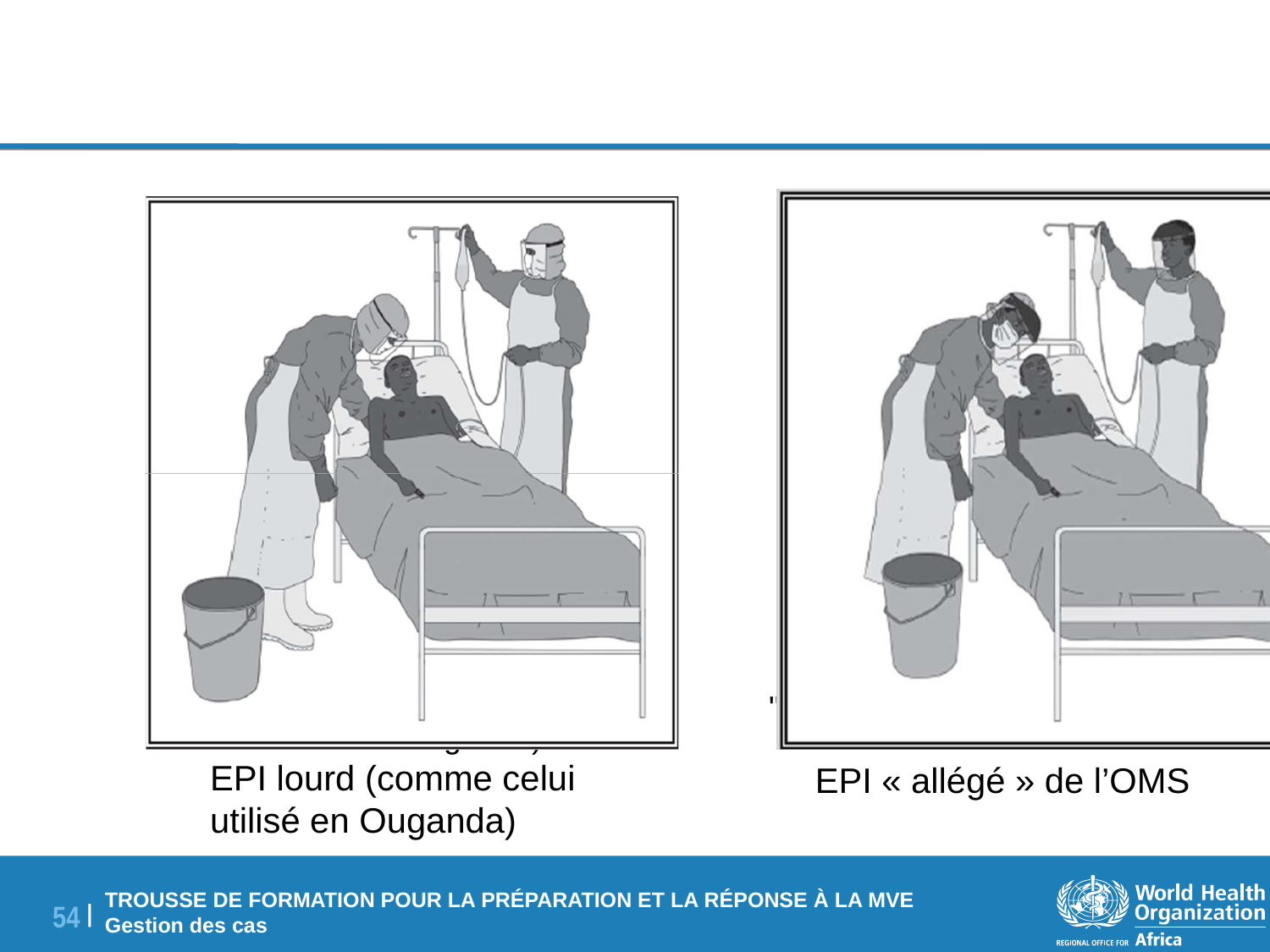

Lourdes EPI (comme utilisé en Ouganda)
"Allégé" qui EPI
EPI lourd (comme celui utilisé en Ouganda)
EPI « allégé » de l’OMS